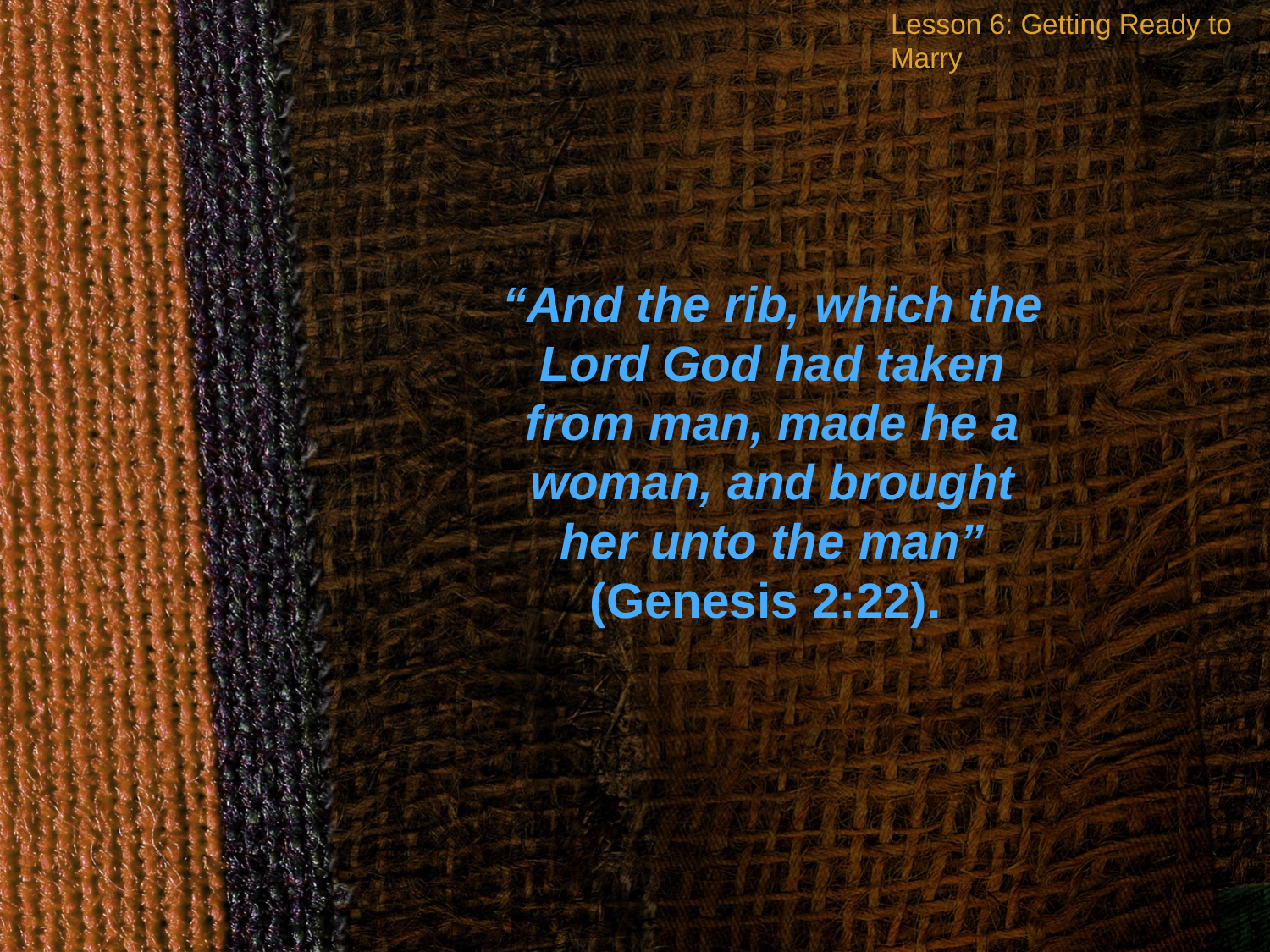

Lesson 6: Getting Ready to Marry
“And the rib, which the Lord God had taken from man, made he a woman, and brought her unto the man”
(Genesis 2:22).